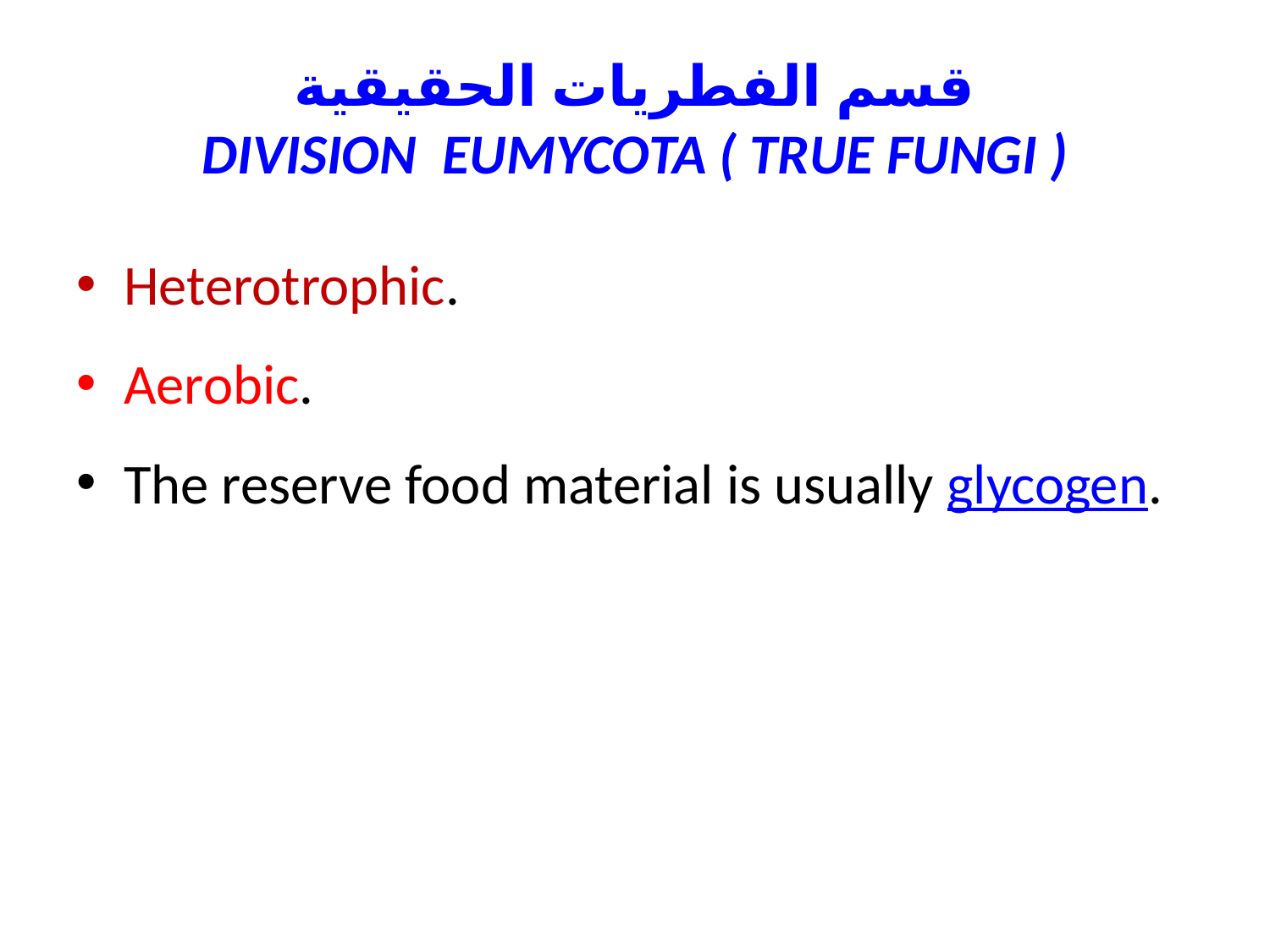

# قسم الفطريات الحقيقية
DIVISION  EUMYCOTA ( TRUE FUNGI )
Heterotrophic.
Aerobic.
The reserve food material is usually glycogen.